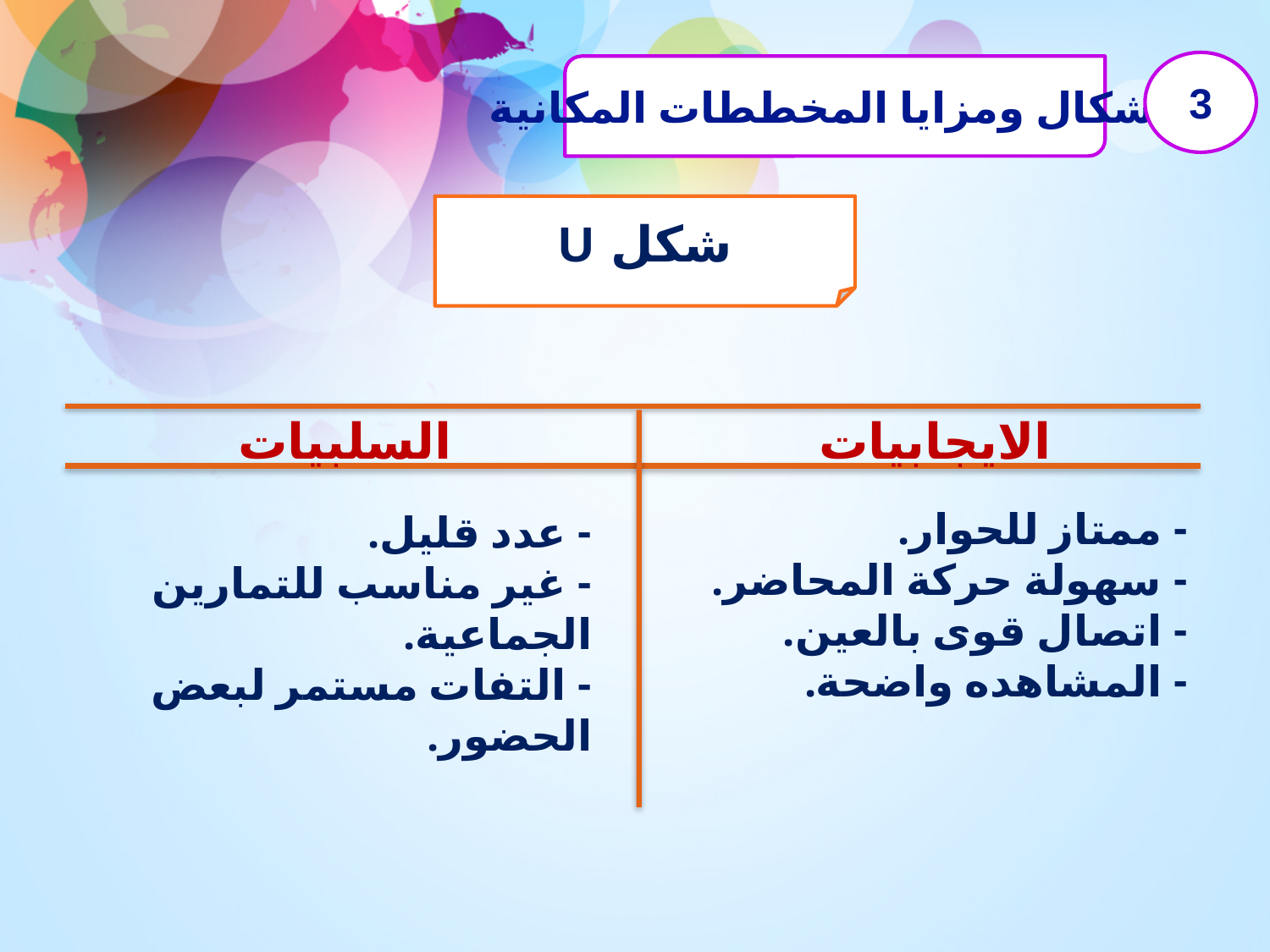

3
اشكال ومزايا المخططات المكانية
شكل U
السلبيات
الايجابيات
- ممتاز للحوار.
- سهولة حركة المحاضر.
- اتصال قوى بالعين.
- المشاهده واضحة.
- عدد قليل.
- غير مناسب للتمارين الجماعية.
- التفات مستمر لبعض الحضور.